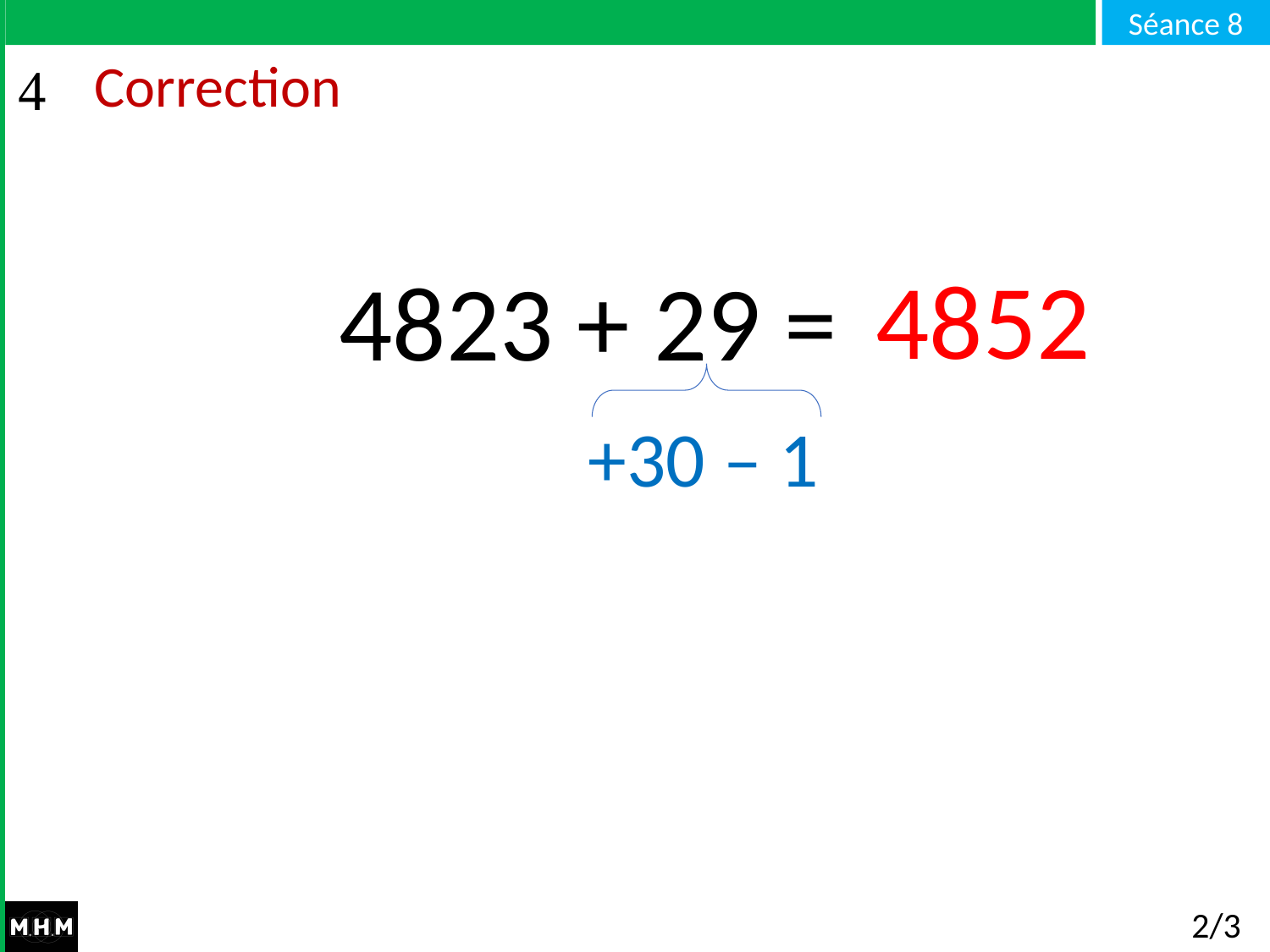

# Correction
4852
4823 + 29 =

+30 – 1
2/3